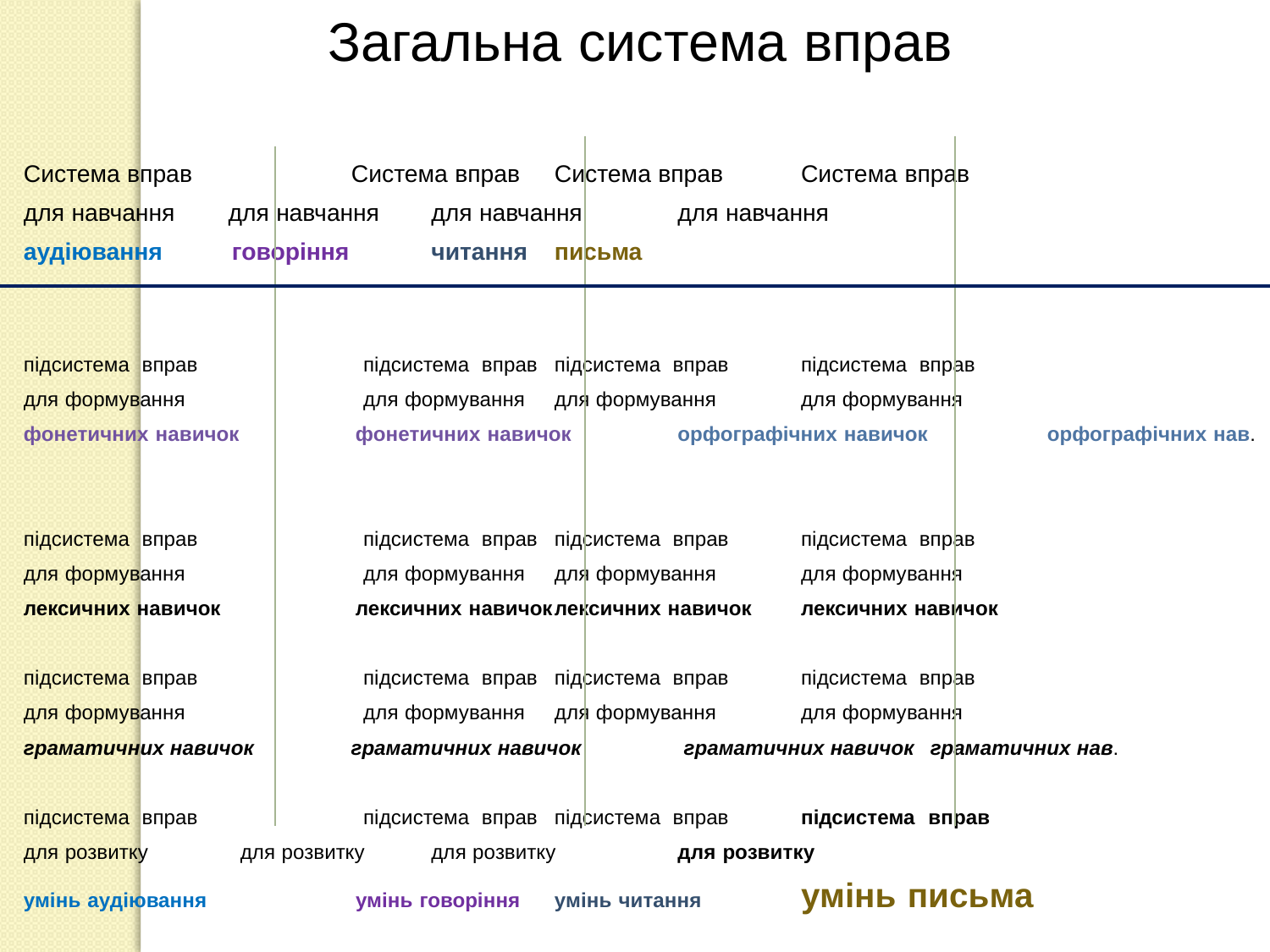

Загальна система вправ

Система вправ 	      Система вправ 		Система вправ 		Система вправ
для навчання 	      для навчання 		для навчання 		для навчання
аудіювання	      говоріння		читання			письма

підсистема  вправ	         підсистема  вправ		підсистема  вправ		підсистема  вправ
для формування	         для формування		для формування		для формування
фонетичних навичок	       фонетичних навичок		орфографічних навичок		орфографічних нав.

підсистема  вправ	         підсистема  вправ		підсистема  вправ		підсистема  вправ
для формування	         для формування		для формування		для формування
лексичних навичок	       лексичних навичок		лексичних навичок		лексичних навичок

підсистема  вправ	         підсистема  вправ		підсистема  вправ		підсистема  вправ
для формування	         для формування		для формування		для формування
граматичних навичок	       граматичних навичок		 граматичних навичок		 граматичних нав.

підсистема  вправ	         підсистема  вправ		підсистема  вправ		підсистема  вправ
для розвитку	         для розвитку 		для розвитку 			для розвитку
умінь аудіювання	       умінь говоріння		умінь читання		умінь письма